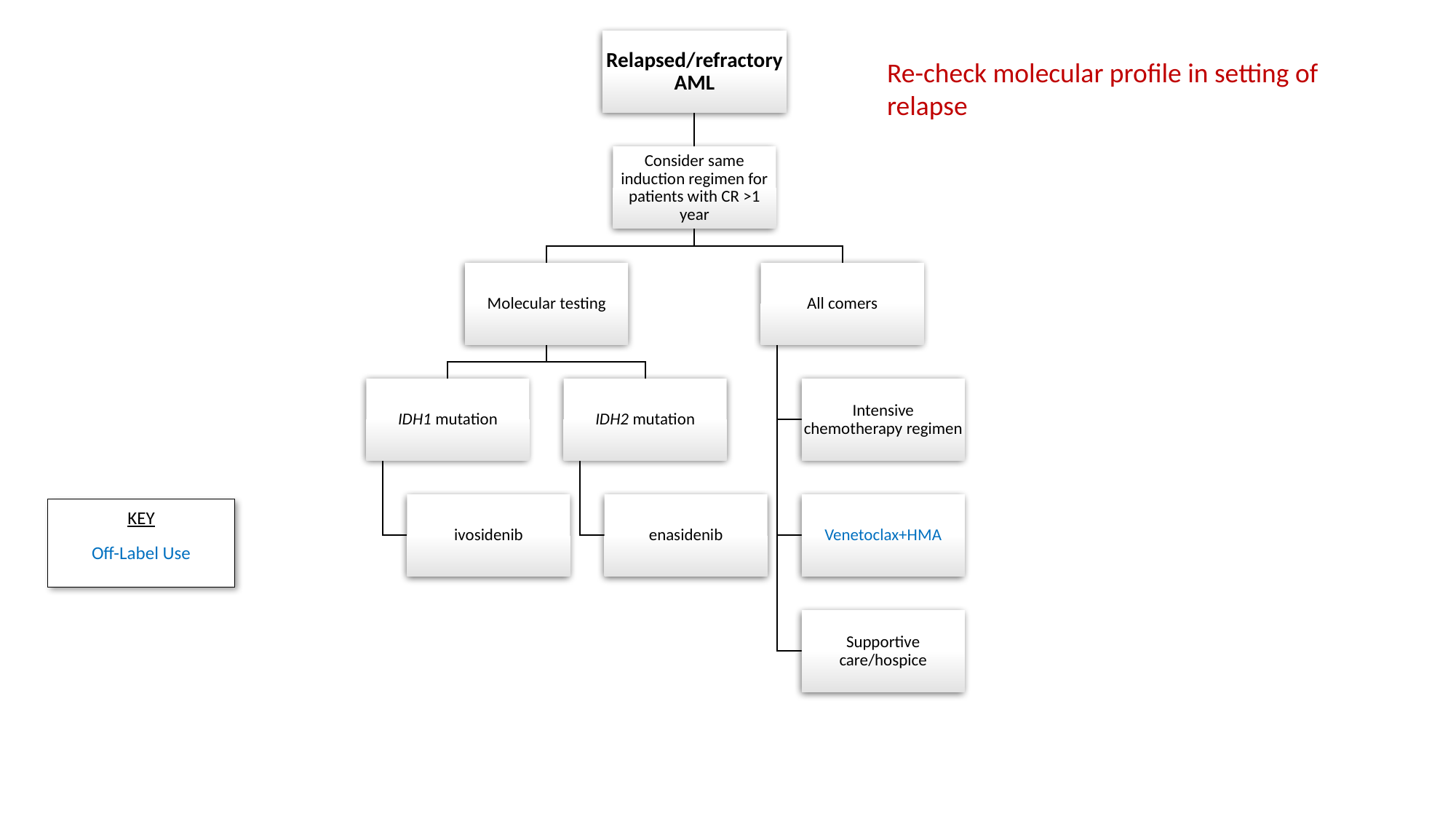

Relapsed/refractory AML
Consider same induction regimen for patients with CR >1 year
Molecular testing
IDH1 mutation
ivosidenib
IDH2 mutation
enasidenib
All comers
Intensive chemotherapy regimen
Venetoclax+HMA
Supportive care/hospice
Re-check molecular profile in setting of relapse
KEY
Off-Label Use